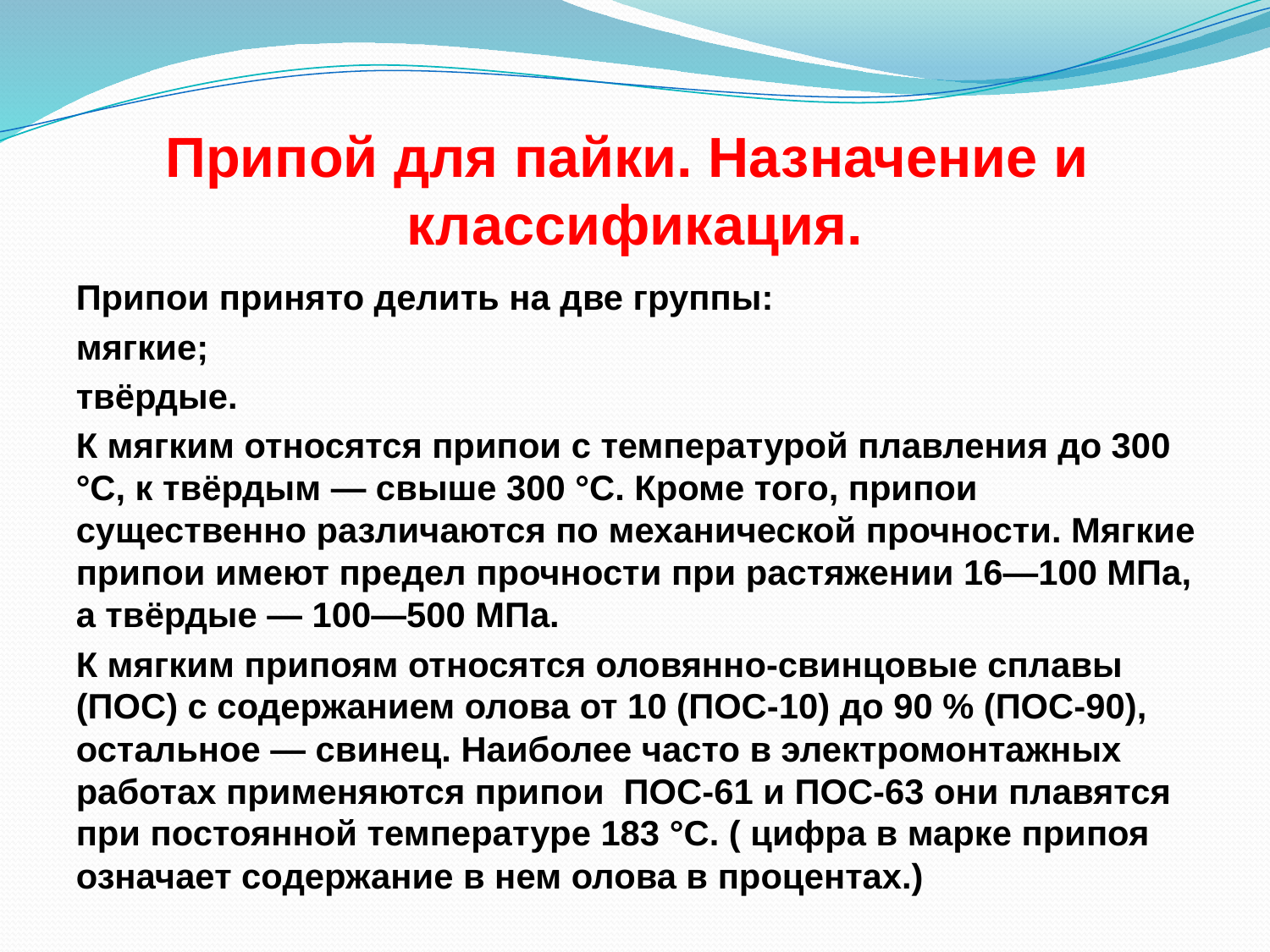

# Припой для пайки. Назначение и  классификация.
Припои принято делить на две группы:
мягкие;
твёрдые.
К мягким относятся припои с температурой плавления до 300 °C, к твёрдым — свыше 300 °C. Кроме того, припои существенно различаются по механической прочности. Мягкие припои имеют предел прочности при растяжении 16—100 МПа, а твёрдые — 100—500 МПа.
К мягким припоям относятся оловянно-свинцовые сплавы (ПОС) с содержанием олова от 10 (ПОС-10) до 90 % (ПОС-90), остальное — свинец. Наиболее часто в электромонтажных работах применяются припои  ПОС-61 и ПОС-63 они плавятся при постоянной температуре 183 °C. ( цифра в марке припоя означает содержание в нем олова в процентах.)